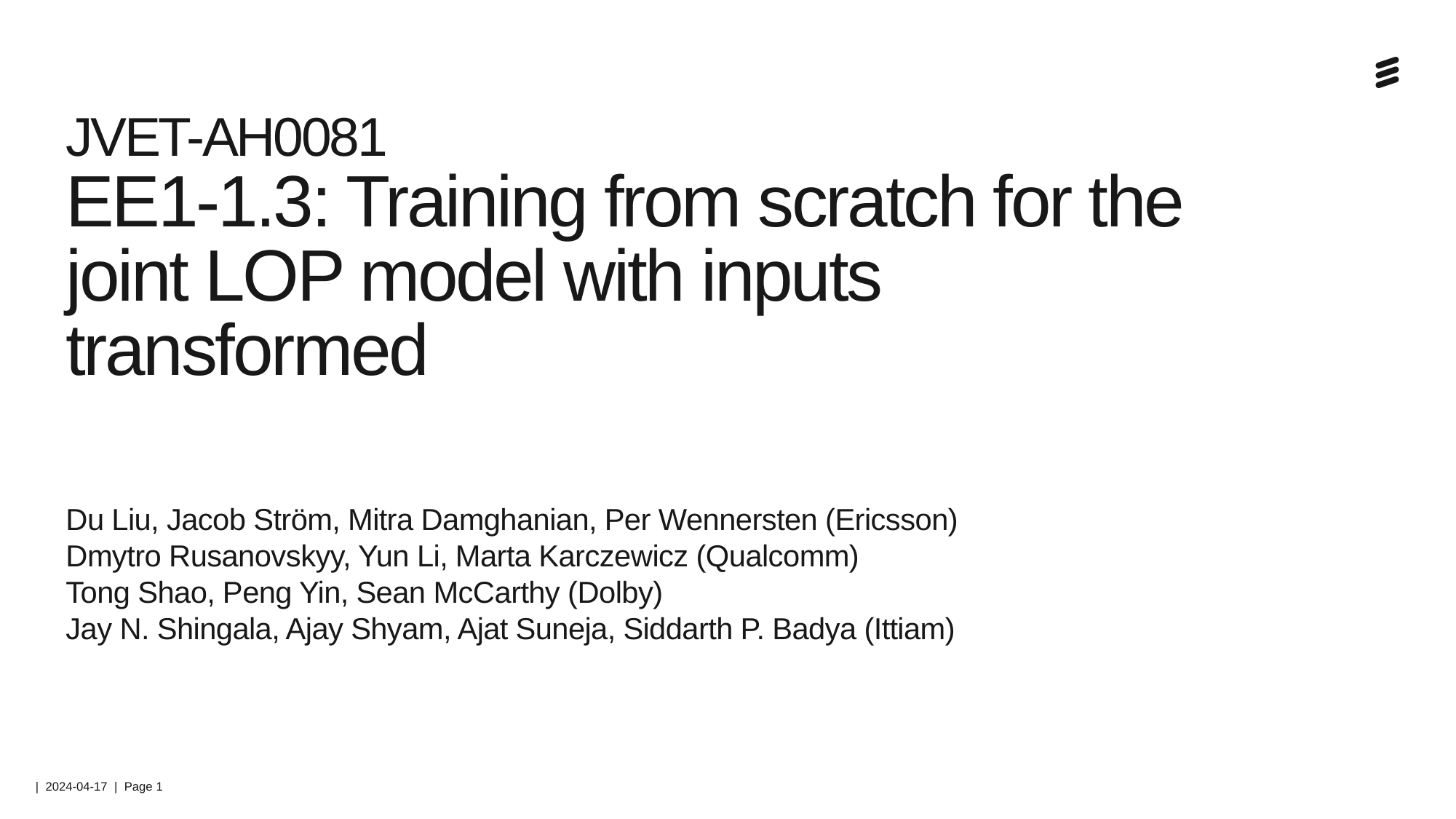

# JVET-AH0081 EE1-1.3: Training from scratch for the joint LOP model with inputs transformed
Du Liu, Jacob Ström, Mitra Damghanian, Per Wennersten (Ericsson)
Dmytro Rusanovskyy, Yun Li, Marta Karczewicz (Qualcomm)
Tong Shao, Peng Yin, Sean McCarthy (Dolby)
Jay N. Shingala, Ajay Shyam, Ajat Suneja, Siddarth P. Badya (Ittiam)